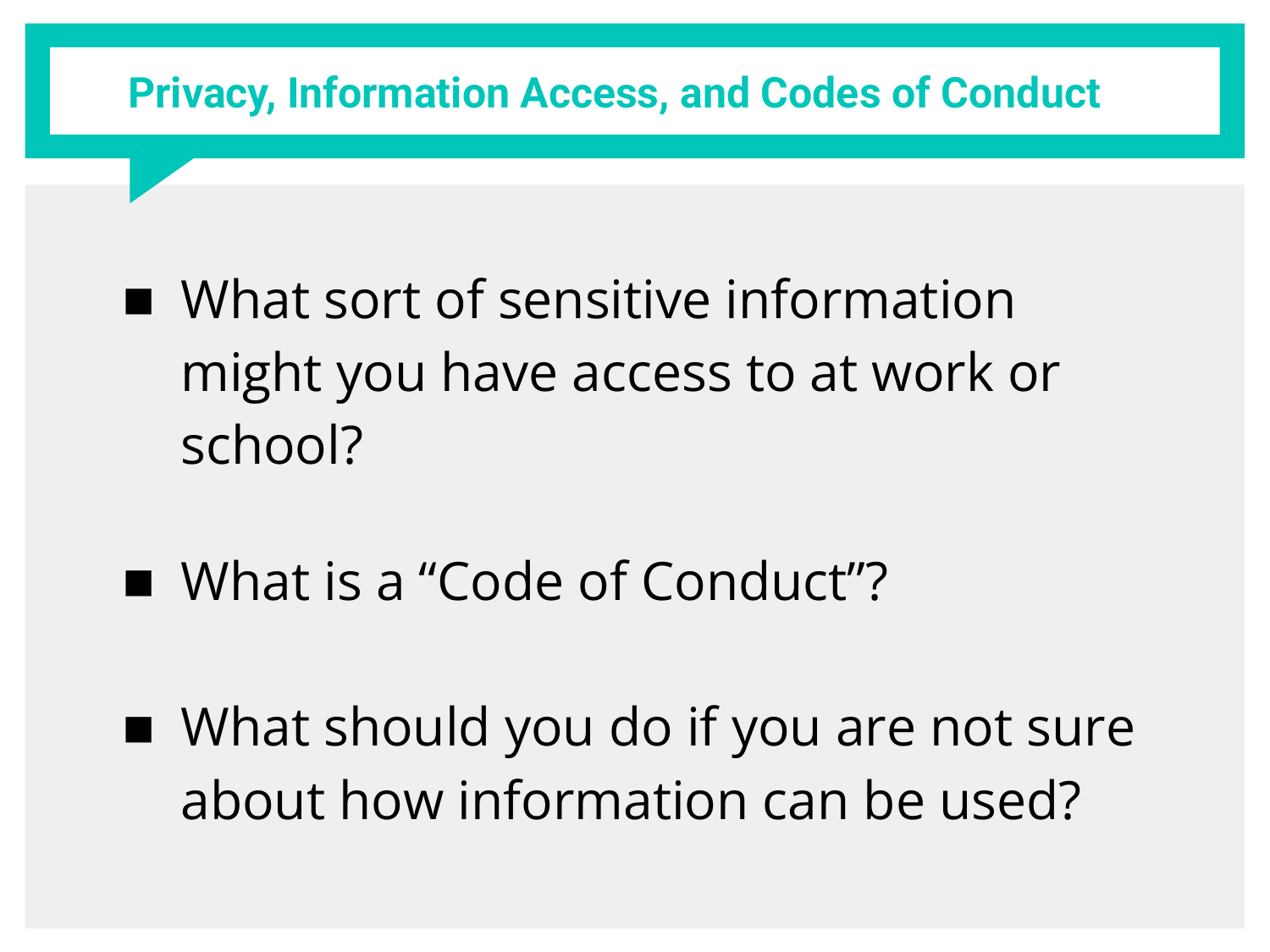

# Privacy, Information Access, and Codes of Conduct
What sort of sensitive information might you have access to at work or school?
What is a “Code of Conduct”?
What should you do if you are not sure about how information can be used?